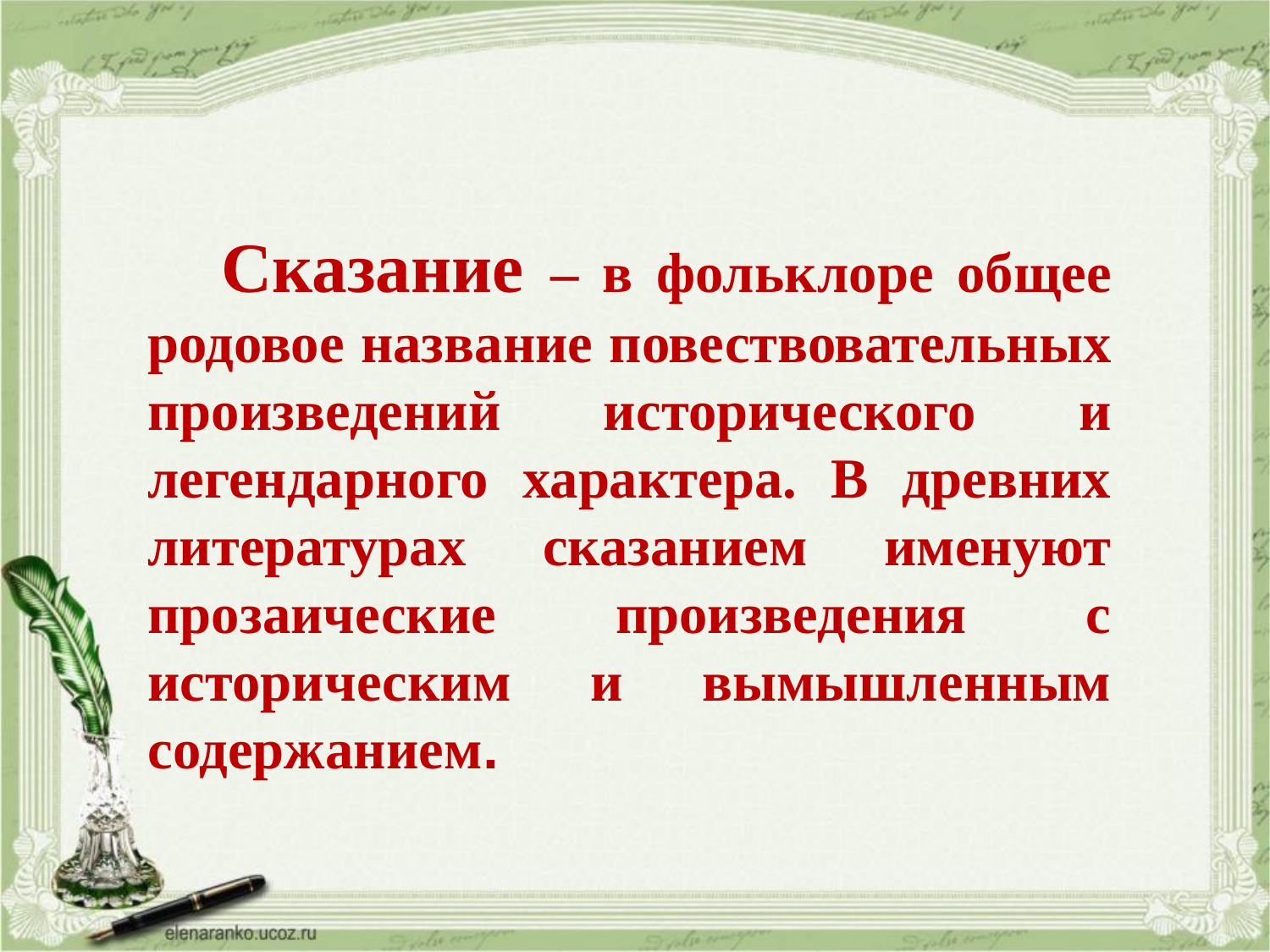

# Сказание – в фольклоре общее родовое название повествовательных произведений исторического и легендарного характера. В древних литературах сказанием именуют прозаические произведения с историческим и вымышленным содержанием.